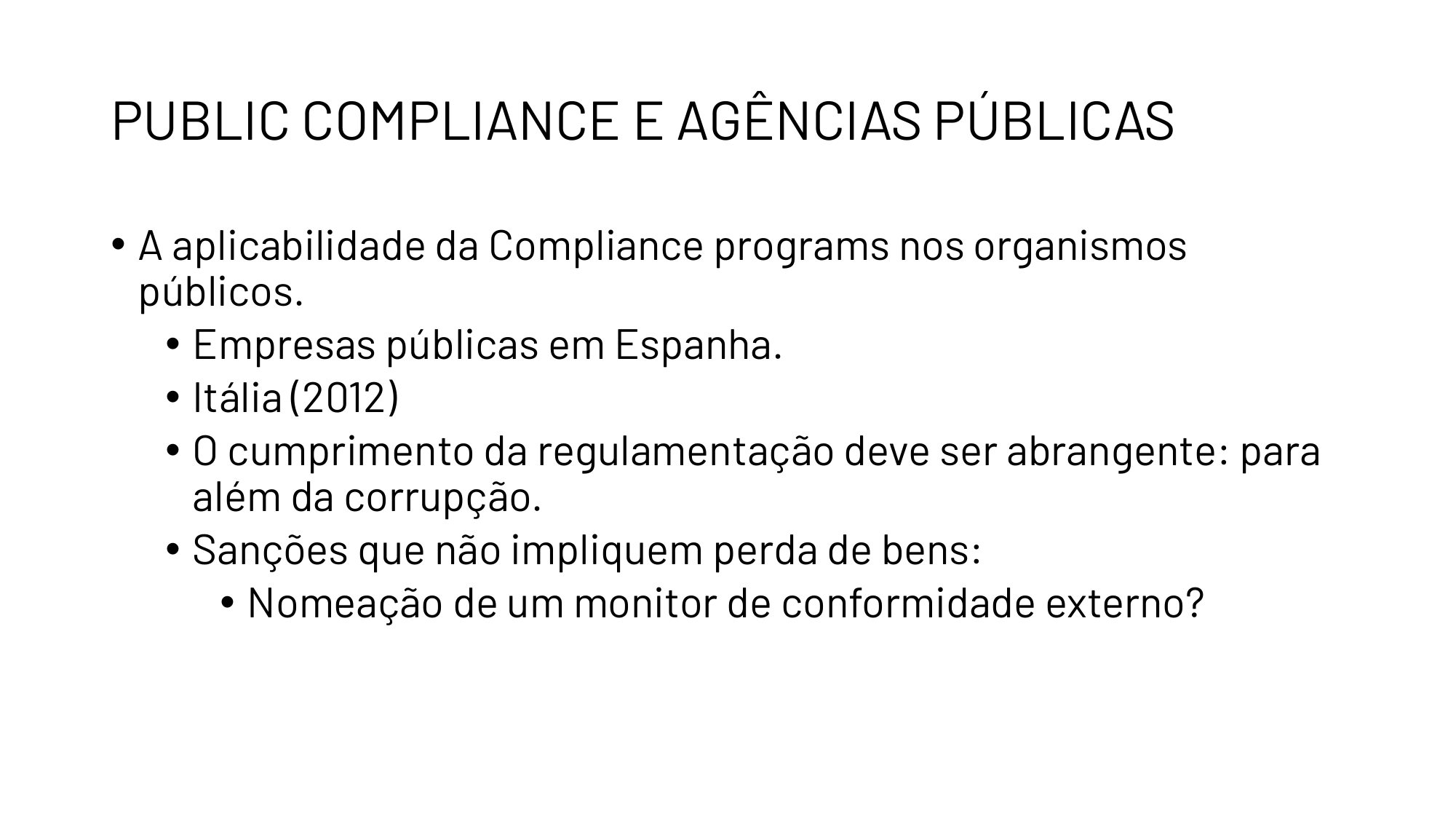

# PUBLIC COMPLIANCE E AGÊNCIAS PÚBLICAS
A aplicabilidade da Compliance programs nos organismos públicos.
Empresas públicas em Espanha.
Itália (2012)
O cumprimento da regulamentação deve ser abrangente: para além da corrupção.
Sanções que não impliquem perda de bens:
Nomeação de um monitor de conformidade externo?